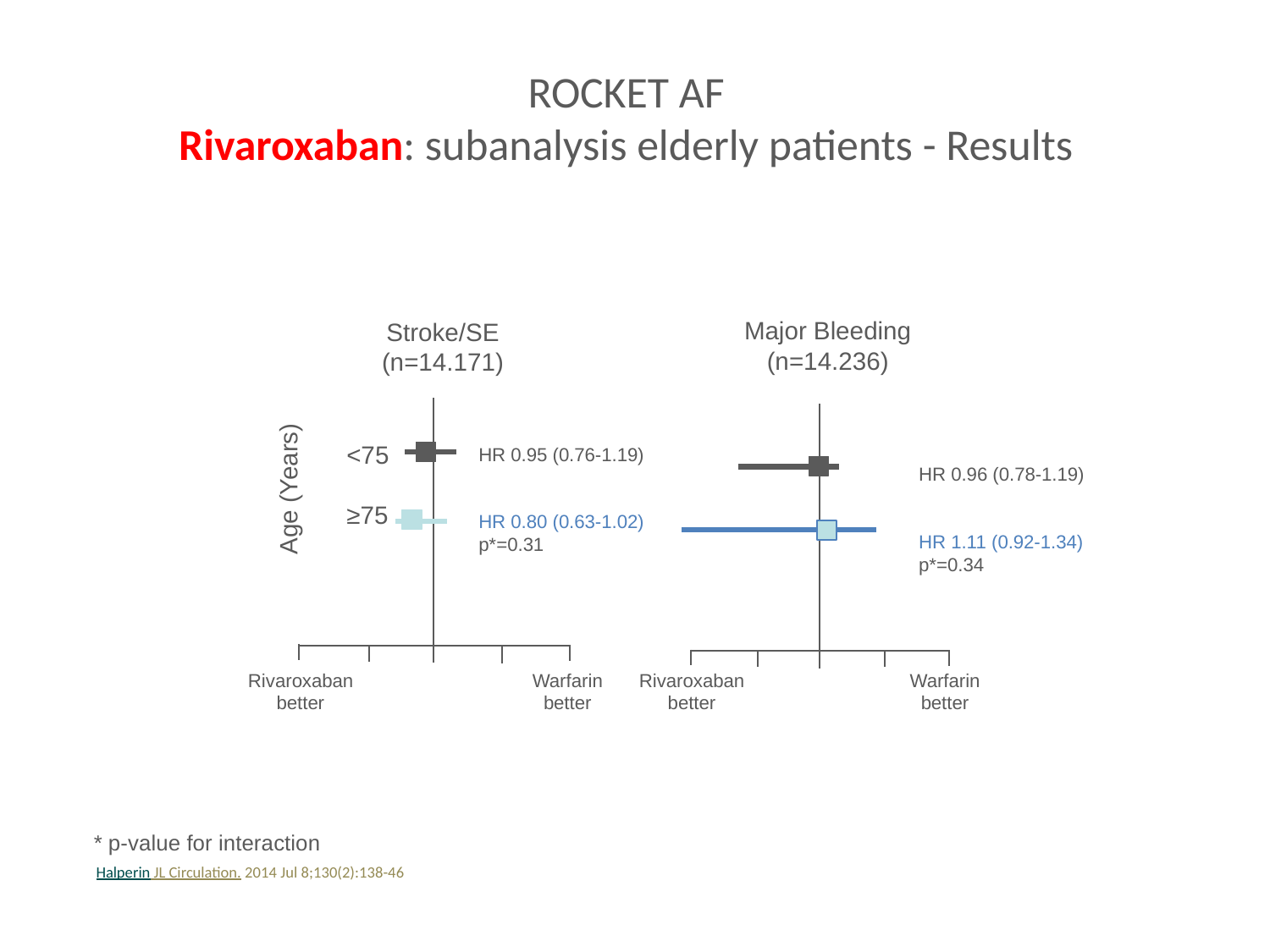

ROCKET AF
Rivaroxaban: subanalysis elderly patients - Results
Major Bleeding
(n=14.236)

Rivaroxaban better
Warfarin better
Stroke/SE
(n=14.171)
Rivaroxaban better
Warfarin better
Age (Years)
<75

≥75

HR 0.95 (0.76-1.19)

HR 0.80 (0.63-1.02)
p*=0.31

HR 0.96 (0.78-1.19)

HR 1.11 (0.92-1.34)
p*=0.34

* p-value for interaction
Halperin JL Circulation. 2014 Jul 8;130(2):138-46